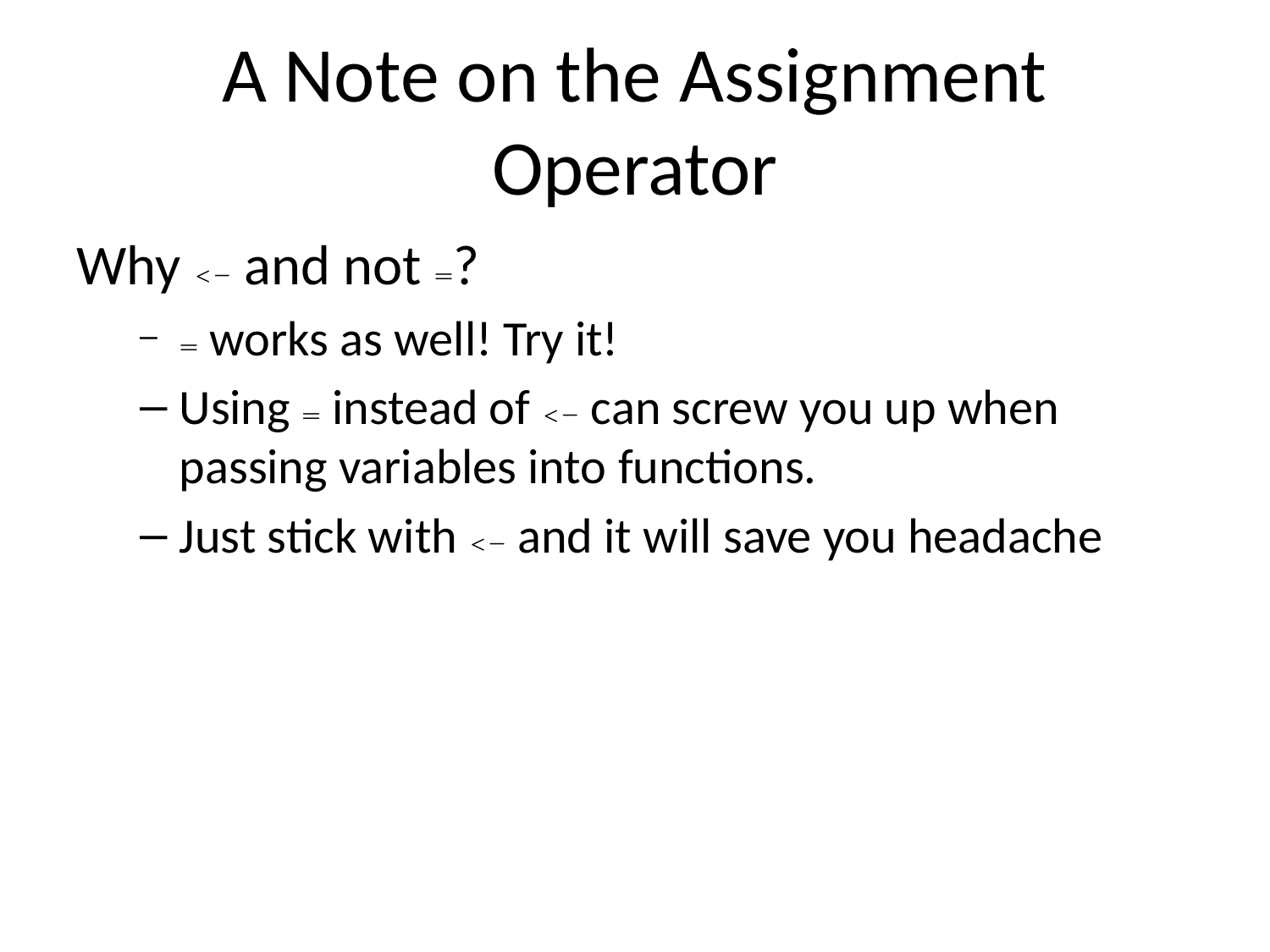

# A Note on the Assignment Operator
Why <- and not =?
= works as well! Try it!
Using = instead of <- can screw you up when passing variables into functions.
Just stick with <- and it will save you headache